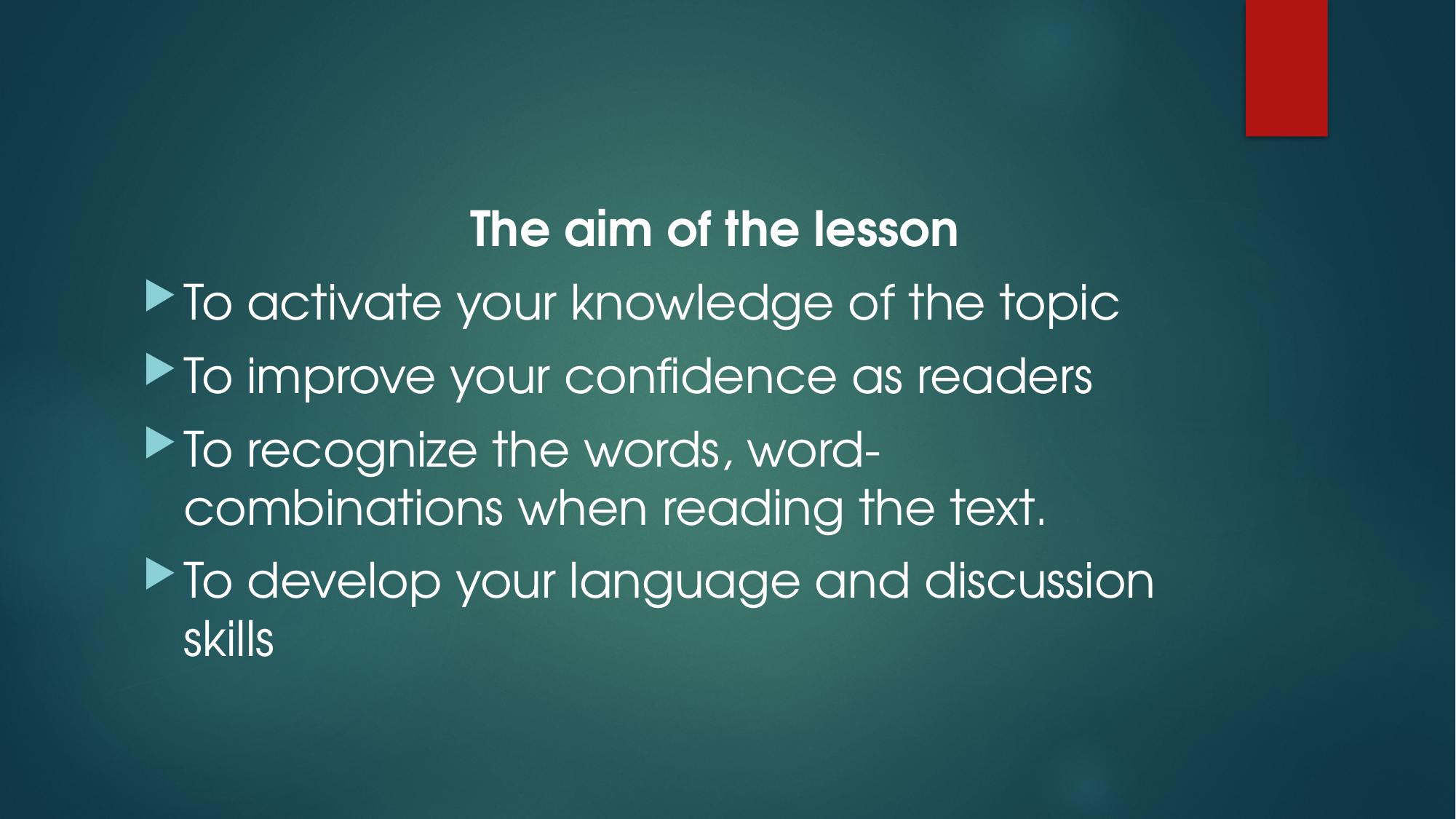

#
			The aim of the lesson
To activate your knowledge of the topic
To improve your confidence as readers
To recognize the words, word-combinations when reading the text.
To develop your language and discussion skills